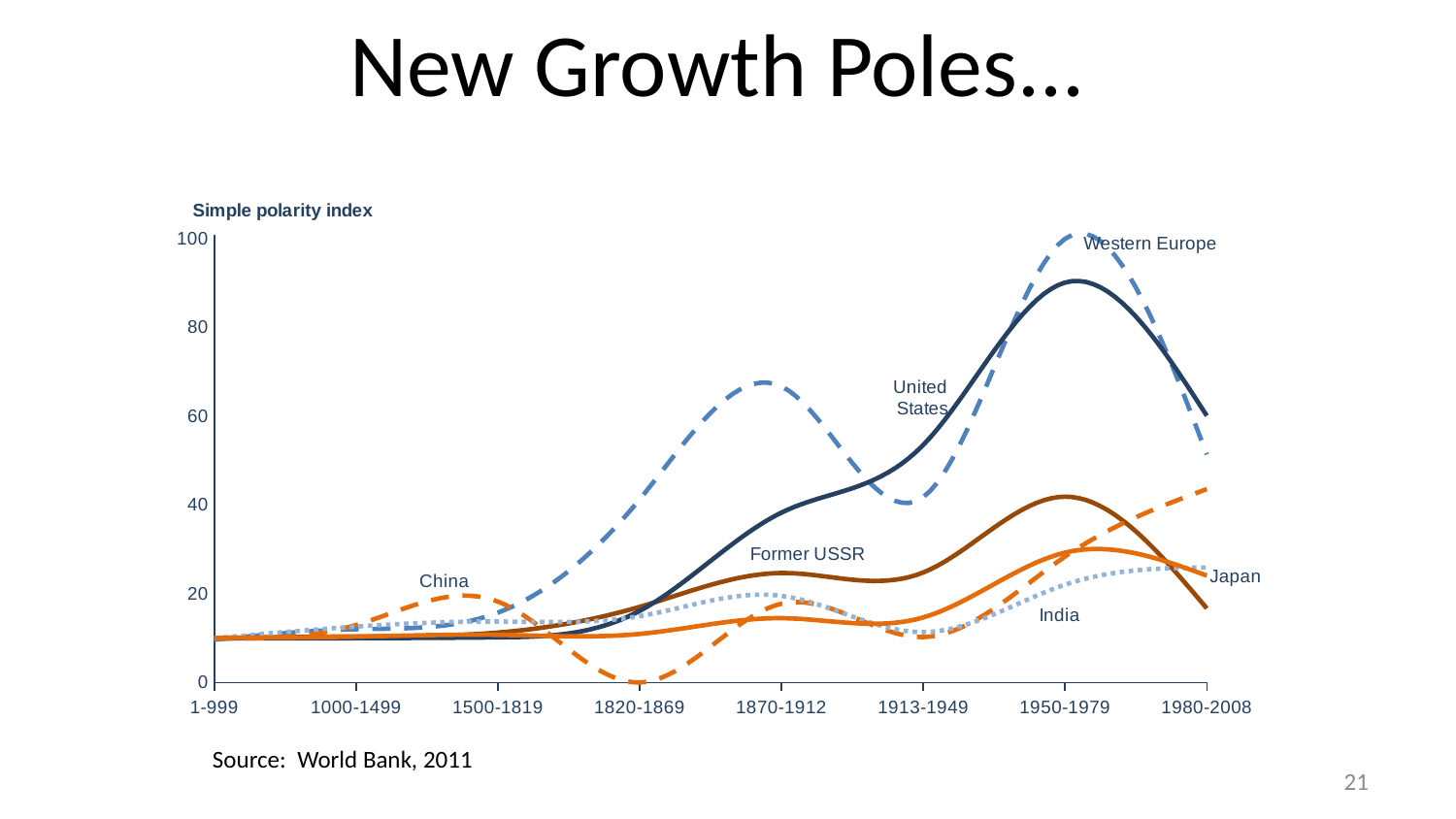

New Growth Poles...

### Chart

| Category | Western Europe | Former USSR | United States | China | India | Japan |
|---|---|---|---|---|---|---|
| 1-999 | 9.645482142570561 | 10.027461718613733 | 9.96896387672123 | 9.934440695911265 | 9.95536701450288 | 10.045826955361251 |
| 1000-1499 | 12.002724779823998 | 10.371075639109584 | 9.985393047843186 | 12.963328675090532 | 12.596184911469392 | 10.332360258723106 |
| 1500-1819 | 15.743813240963167 | 11.249589054791034 | 10.181365655190945 | 18.232776457019376 | 13.734041817687558 | 10.736157013128006 |
| 1820-1869 | 41.2842390036931 | 17.048348684098976 | 16.13244019110027 | 0.0 | 14.951356807839002 | 10.940589030247372 |
| 1870-1912 | 66.72798807028768 | 24.67177740540319 | 38.28773123399876 | 17.756324824650555 | 19.524719522564137 | 14.492442170038249 |
| 1913-1949 | 41.78570535768854 | 24.78816587779638 | 53.54192380945871 | 10.238705091251969 | 11.340571808015133 | 14.663108638841067 |
| 1950-1979 | 100.0 | 41.882790339095536 | 90.15024285052019 | 28.376254143383328 | 22.040633303569 | 29.26789435244319 |
| 1980-2008 | 51.40317852039425 | 16.705222064002072 | 60.12837884910662 | 43.587474127810054 | 25.917785700527656 | 24.09972047228053 |
Source:  World Bank, 2011
21